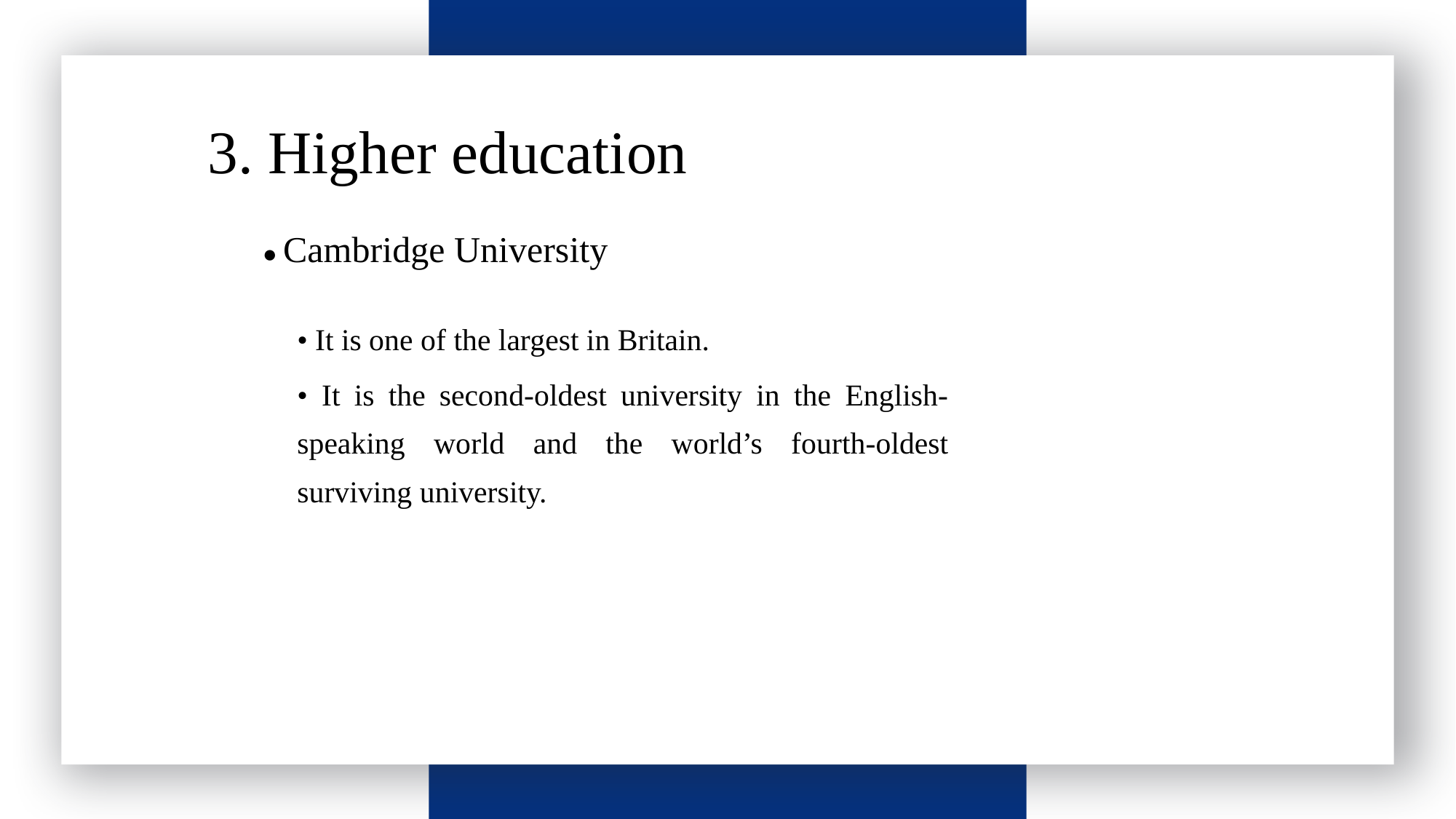

3. Higher education
● Cambridge University
• It is one of the largest in Britain.
• It is the second-oldest university in the English-speaking world and the world’s fourth-oldest surviving university.